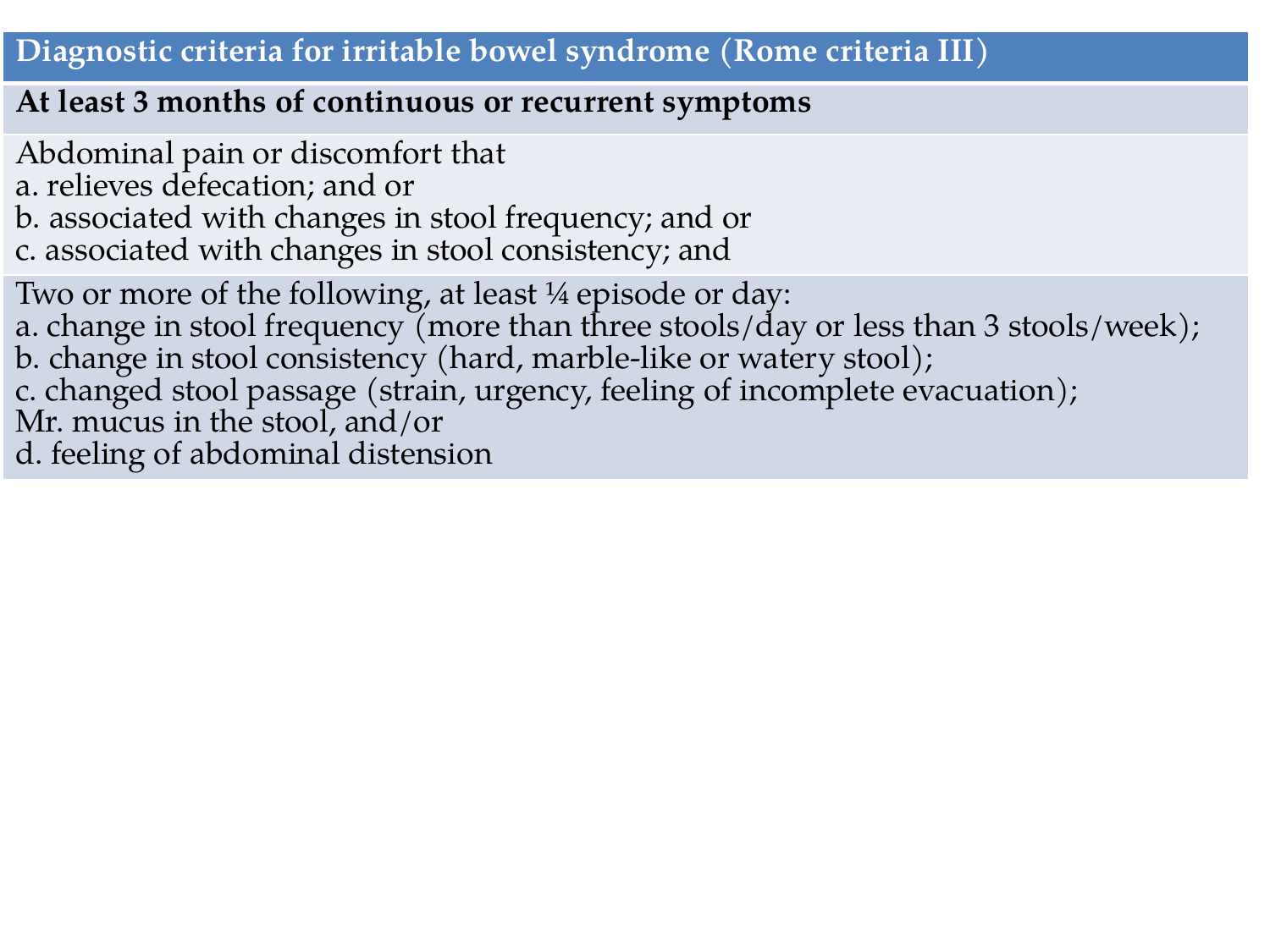

| Diagnostic criteria for irritable bowel syndrome (Rome criteria III) |
| --- |
| At least 3 months of continuous or recurrent symptoms |
| Abdominal pain or discomfort that a. relieves defecation; and or b. associated with changes in stool frequency; and or c. associated with changes in stool consistency; and |
| Two or more of the following, at least ¼ episode or day: a. change in stool frequency (more than three stools/day or less than 3 stools/week); b. change in stool consistency (hard, marble-like or watery stool); c. changed stool passage (strain, urgency, feeling of incomplete evacuation); Mr. mucus in the stool, and/or d. feeling of abdominal distension |